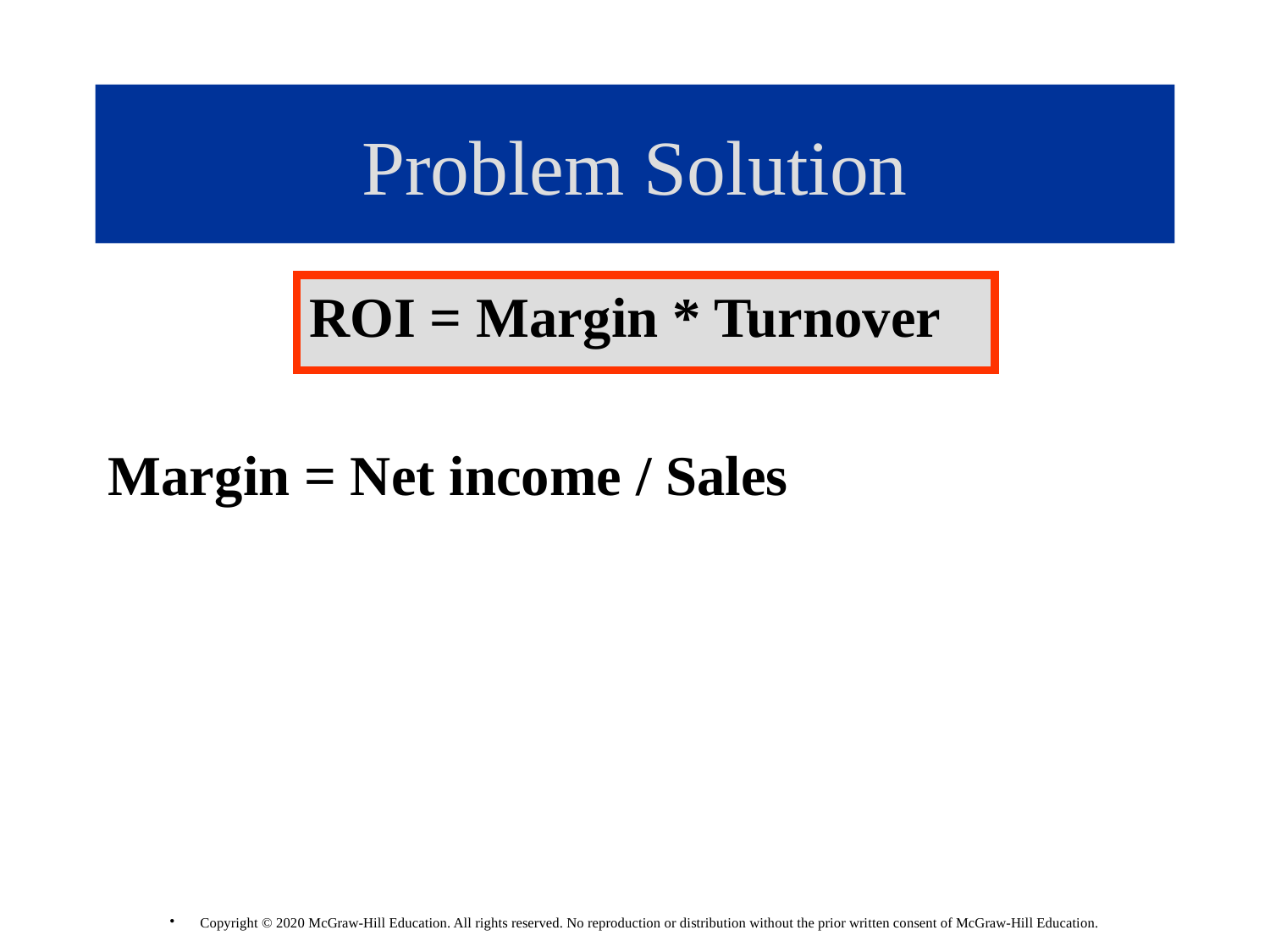

# Problem Solution

Margin = Net income / Sales

ROI = Margin * Turnover